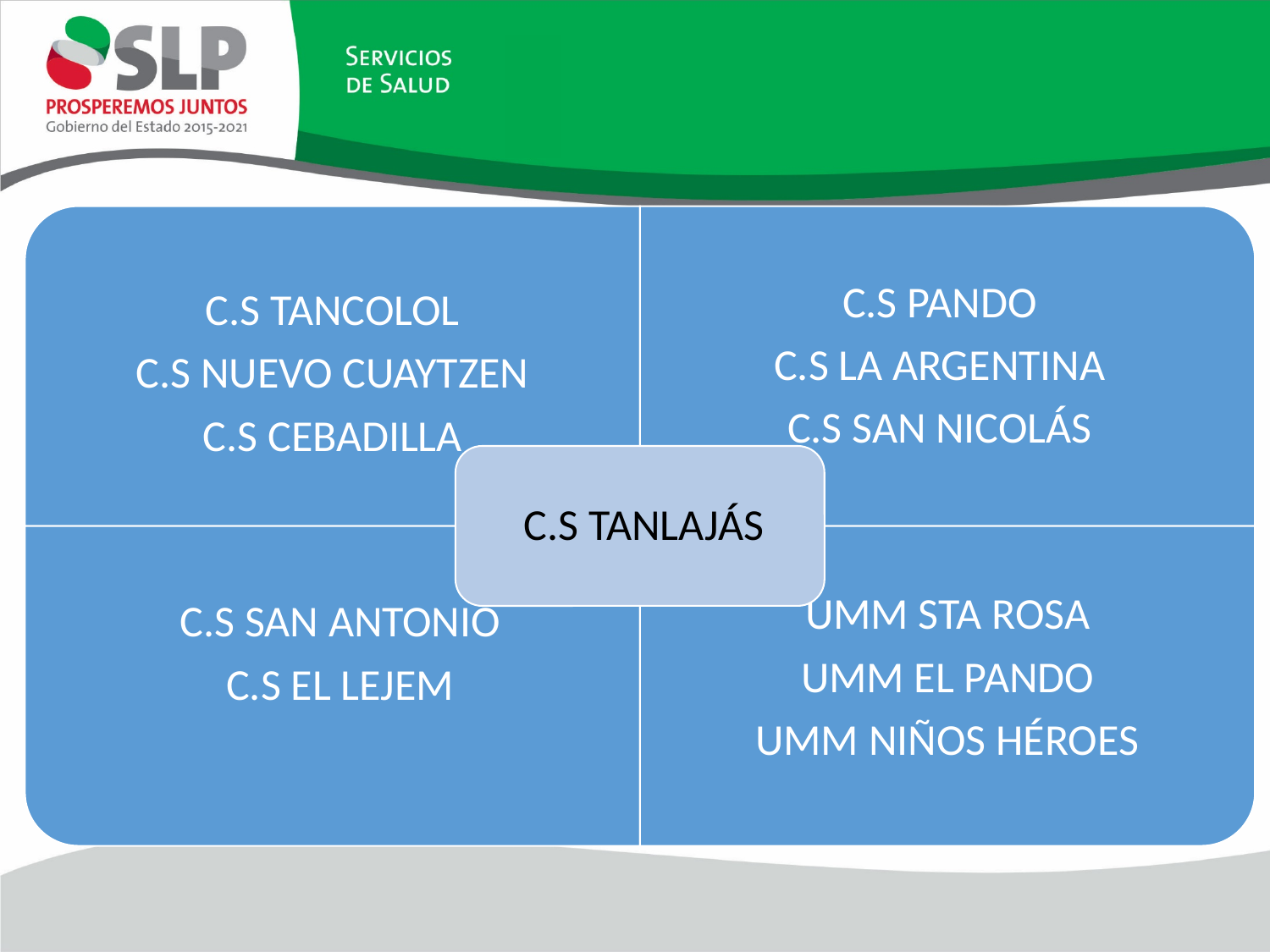

C.S TANCOLOL
C.S NUEVO CUAYTZEN
C.S CEBADILLA
C.S PANDO
C.S LA ARGENTINA
C.S SAN NICOLÁS
C.S SAN ANTONIO
C.S EL LEJEM

UMM STA ROSA
UMM EL PANDO
UMM NIÑOS HÉROES
C.S TANLAJÁS